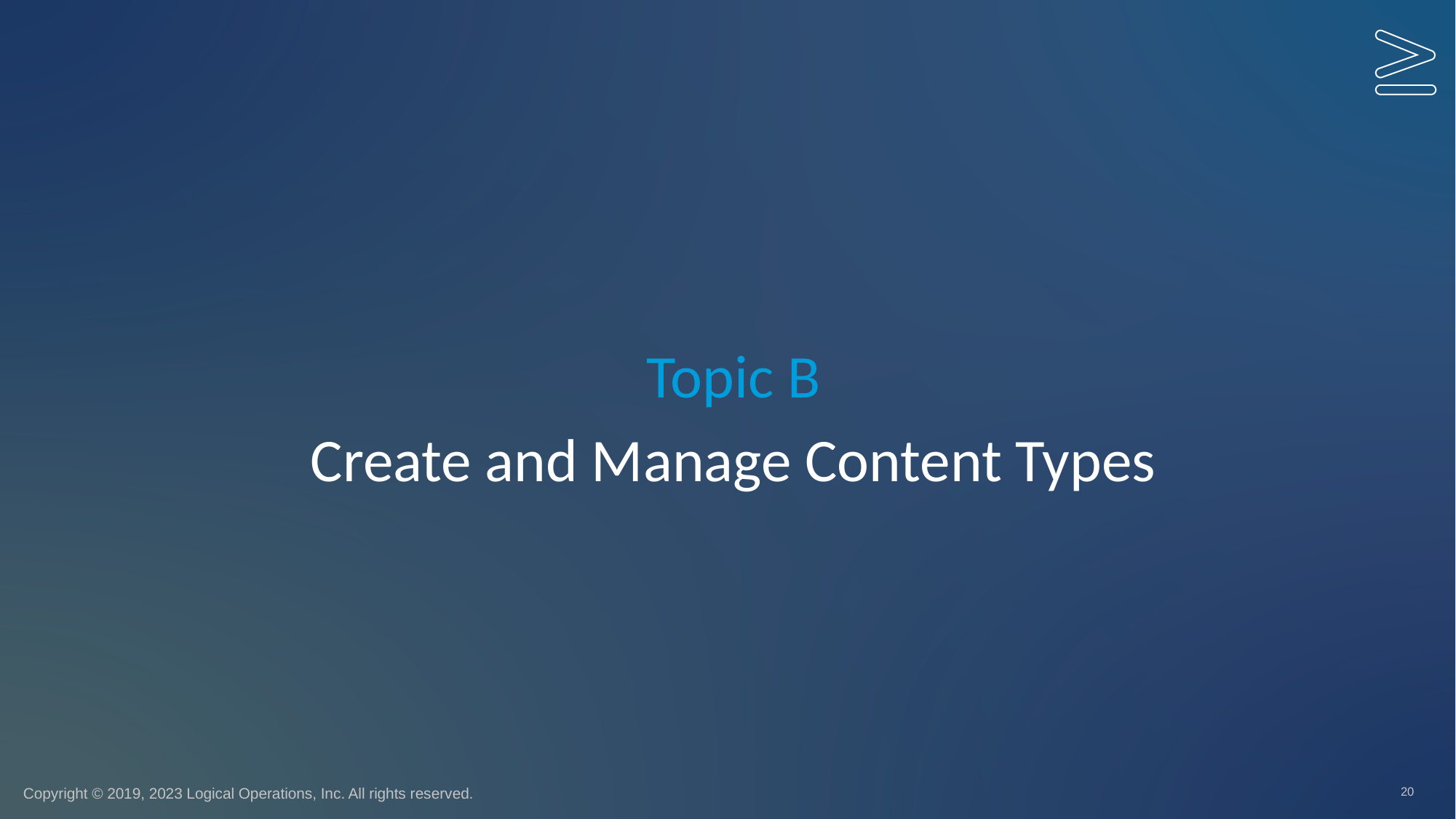

Topic B
# Create and Manage Content Types
20